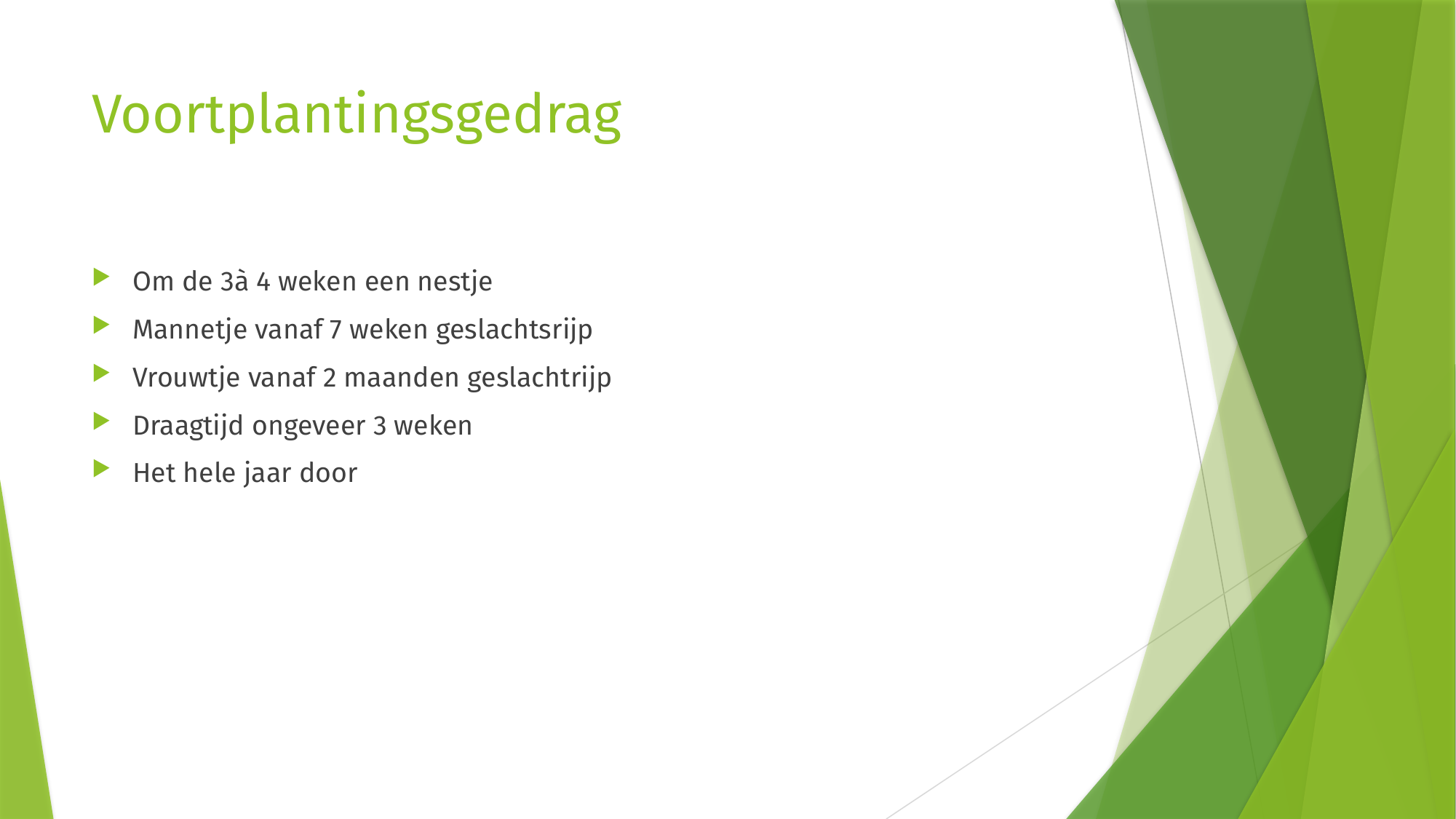

# Voortplantingsgedrag
Om de 3à 4 weken een nestje
Mannetje vanaf 7 weken geslachtsrijp
Vrouwtje vanaf 2 maanden geslachtrijp
Draagtijd ongeveer 3 weken
Het hele jaar door